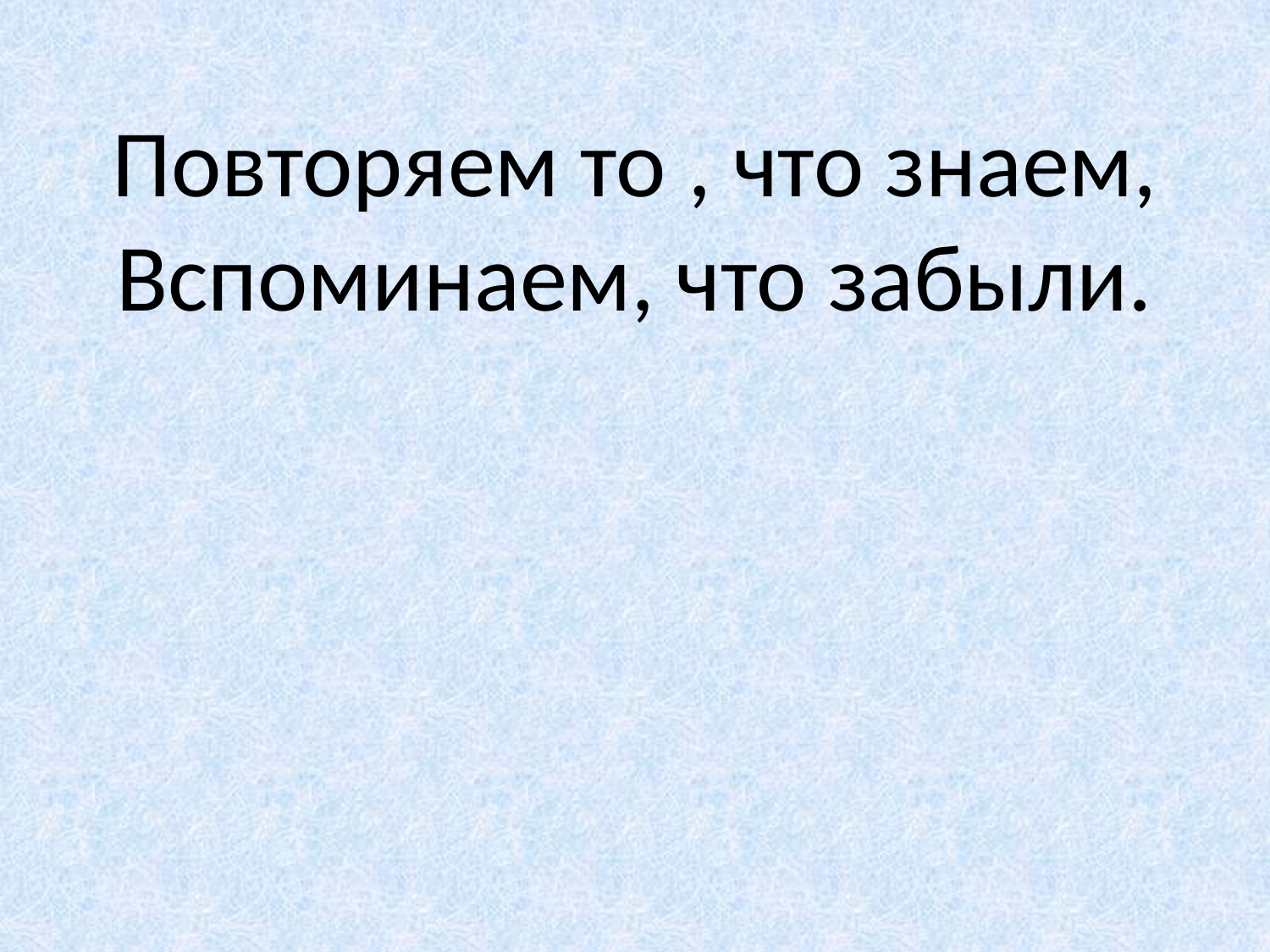

# Повторяем то , что знаем, Вспоминаем, что забыли.